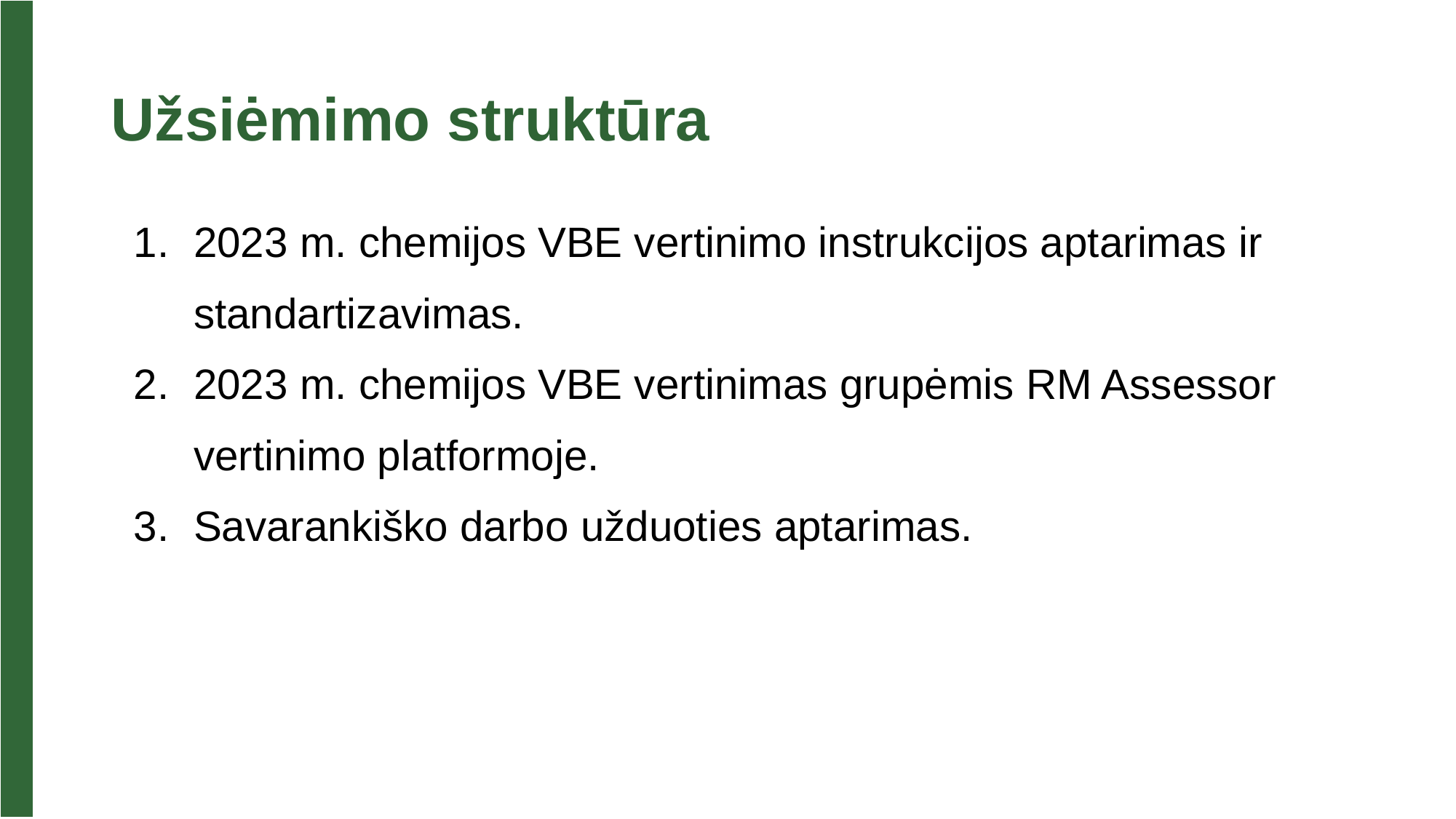

# Užsiėmimo struktūra
2023 m. chemijos VBE vertinimo instrukcijos aptarimas ir standartizavimas.
2023 m. chemijos VBE vertinimas grupėmis RM Assessor vertinimo platformoje.
Savarankiško darbo užduoties aptarimas.